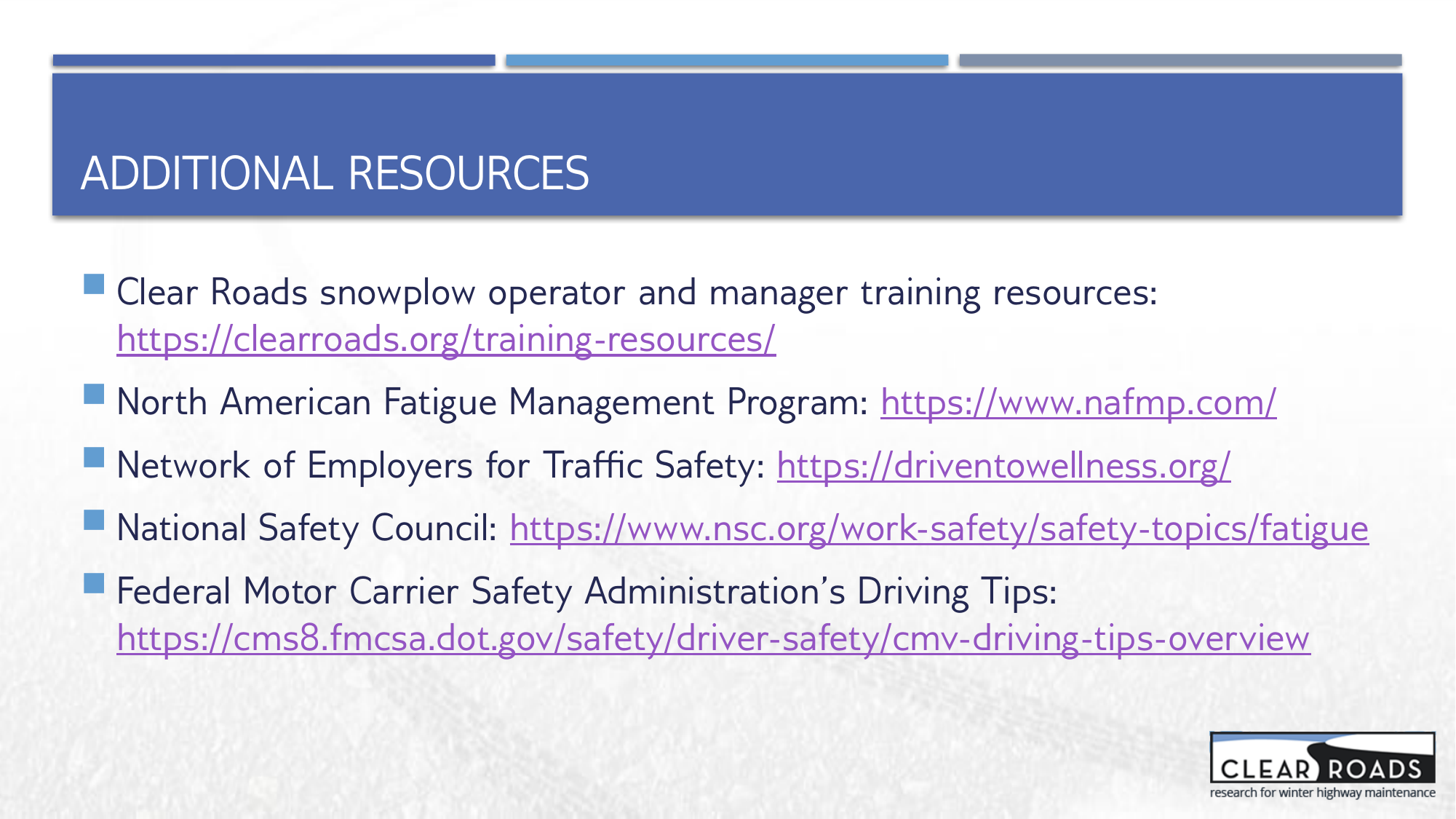

# Additional Resources
Clear Roads snowplow operator and manager training resources: https://clearroads.org/training-resources/
North American Fatigue Management Program: https://www.nafmp.com/
Network of Employers for Traffic Safety: https://driventowellness.org/
National Safety Council: https://www.nsc.org/work-safety/safety-topics/fatigue
Federal Motor Carrier Safety Administration’s Driving Tips: https://cms8.fmcsa.dot.gov/safety/driver-safety/cmv-driving-tips-overview